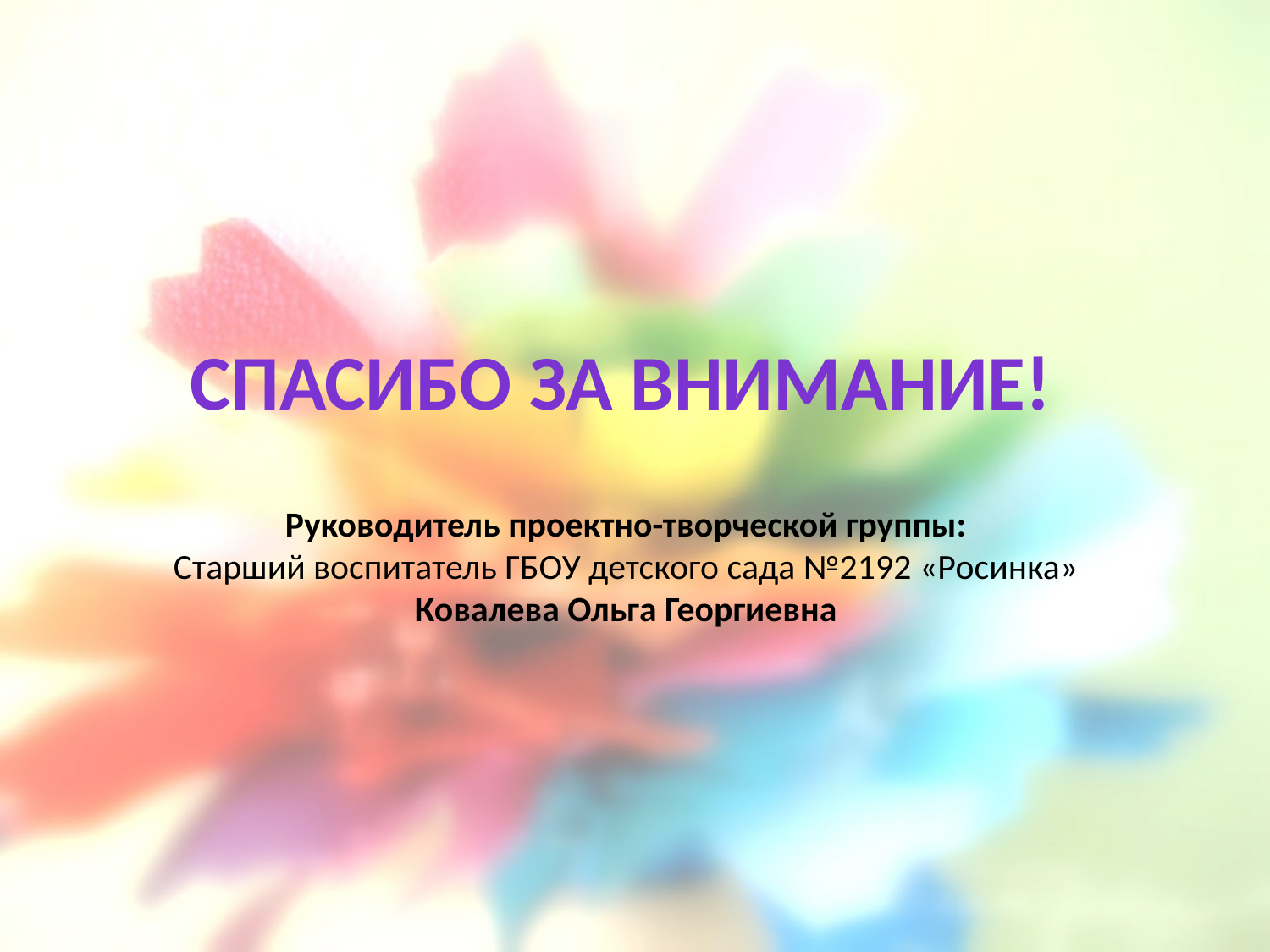

Спасибо за внимание!

Руководитель проектно-творческой группы:
Старший воспитатель ГБОУ детского сада №2192 «Росинка»
Ковалева Ольга Георгиевна